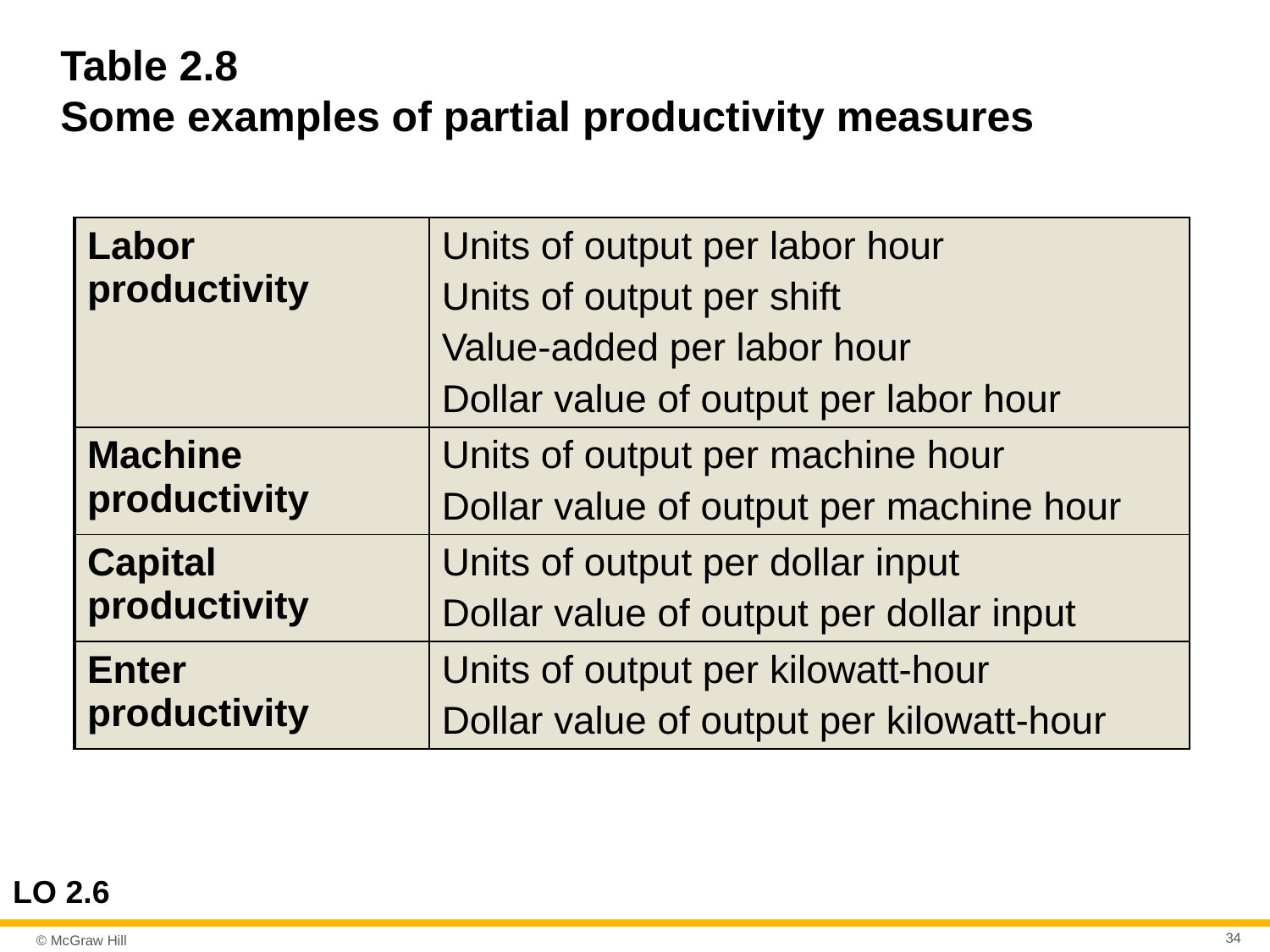

# Table 2.8 Some examples of partial productivity measures
| Labor productivity | Units of output per labor hour Units of output per shift Value-added per labor hour Dollar value of output per labor hour |
| --- | --- |
| Machine productivity | Units of output per machine hour Dollar value of output per machine hour |
| Capital productivity | Units of output per dollar input Dollar value of output per dollar input |
| Enter productivity | Units of output per kilowatt-hour Dollar value of output per kilowatt-hour |
LO 2.6